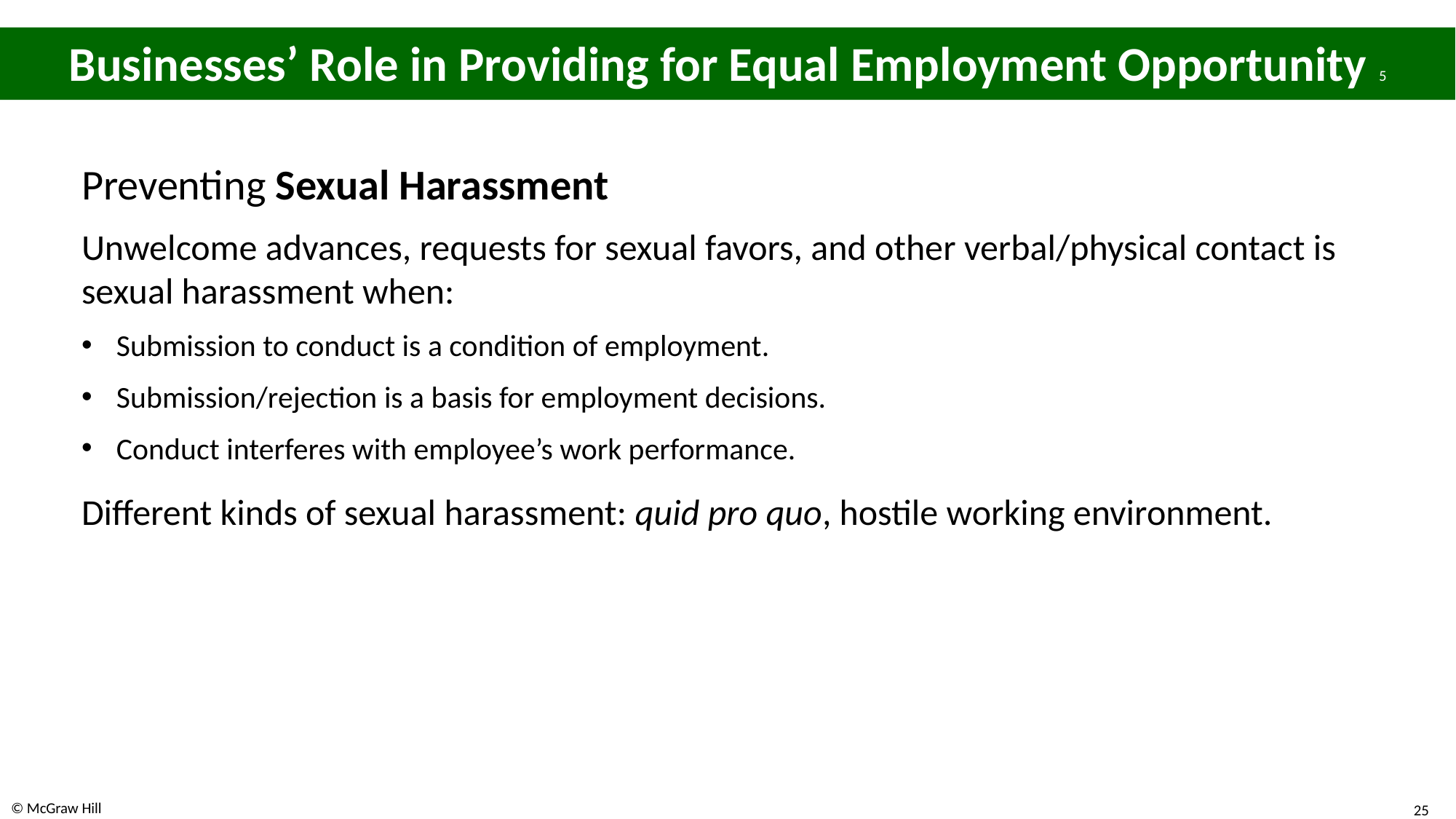

# Businesses’ Role in Providing for Equal Employment Opportunity 5
Preventing Sexual Harassment
Unwelcome advances, requests for sexual favors, and other verbal/physical contact is sexual harassment when:
Submission to conduct is a condition of employment.
Submission/rejection is a basis for employment decisions.
Conduct interferes with employee’s work performance.
Different kinds of sexual harassment: quid pro quo, hostile working environment.